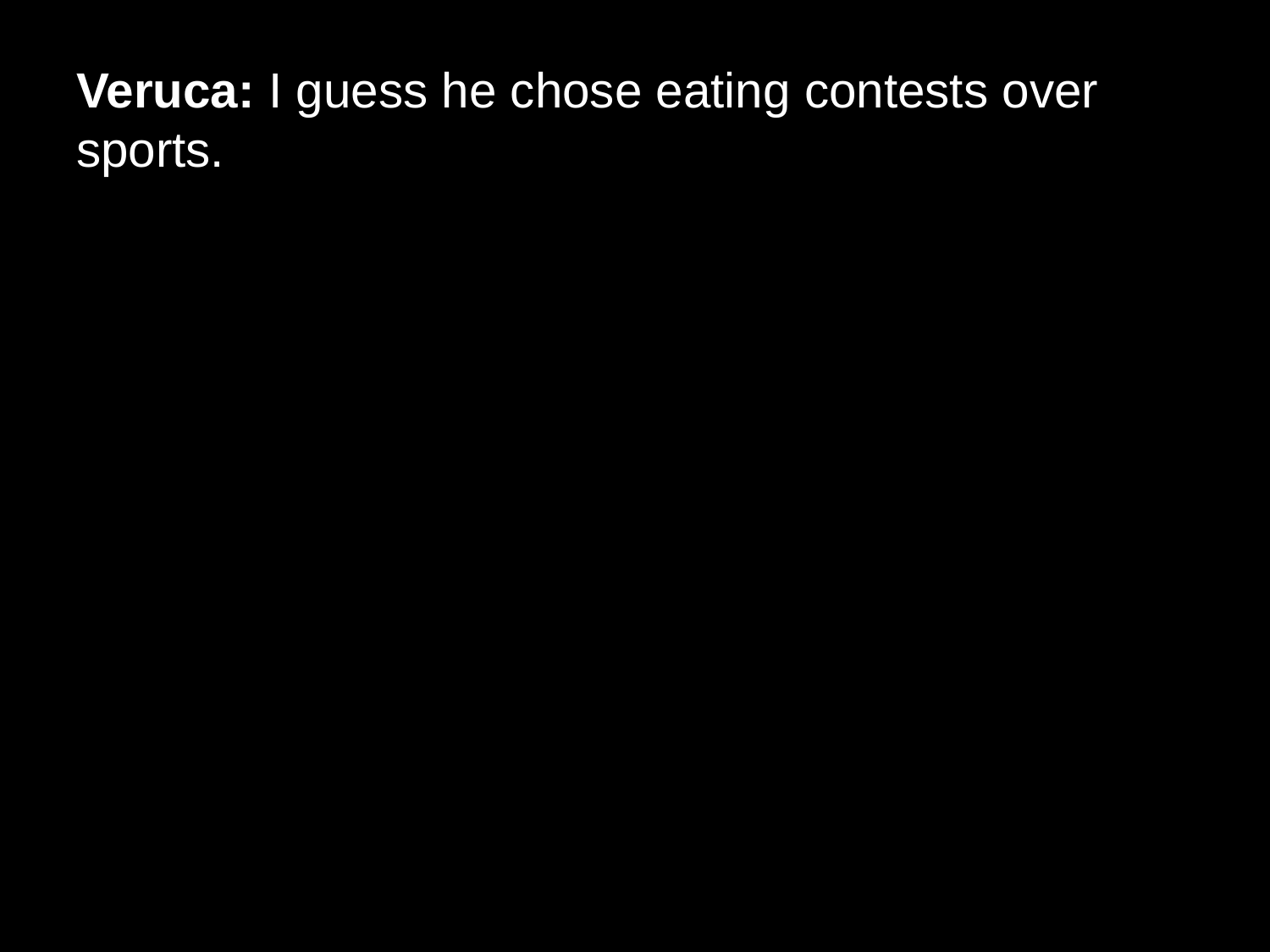

# Veruca: I guess he chose eating contests over sports.